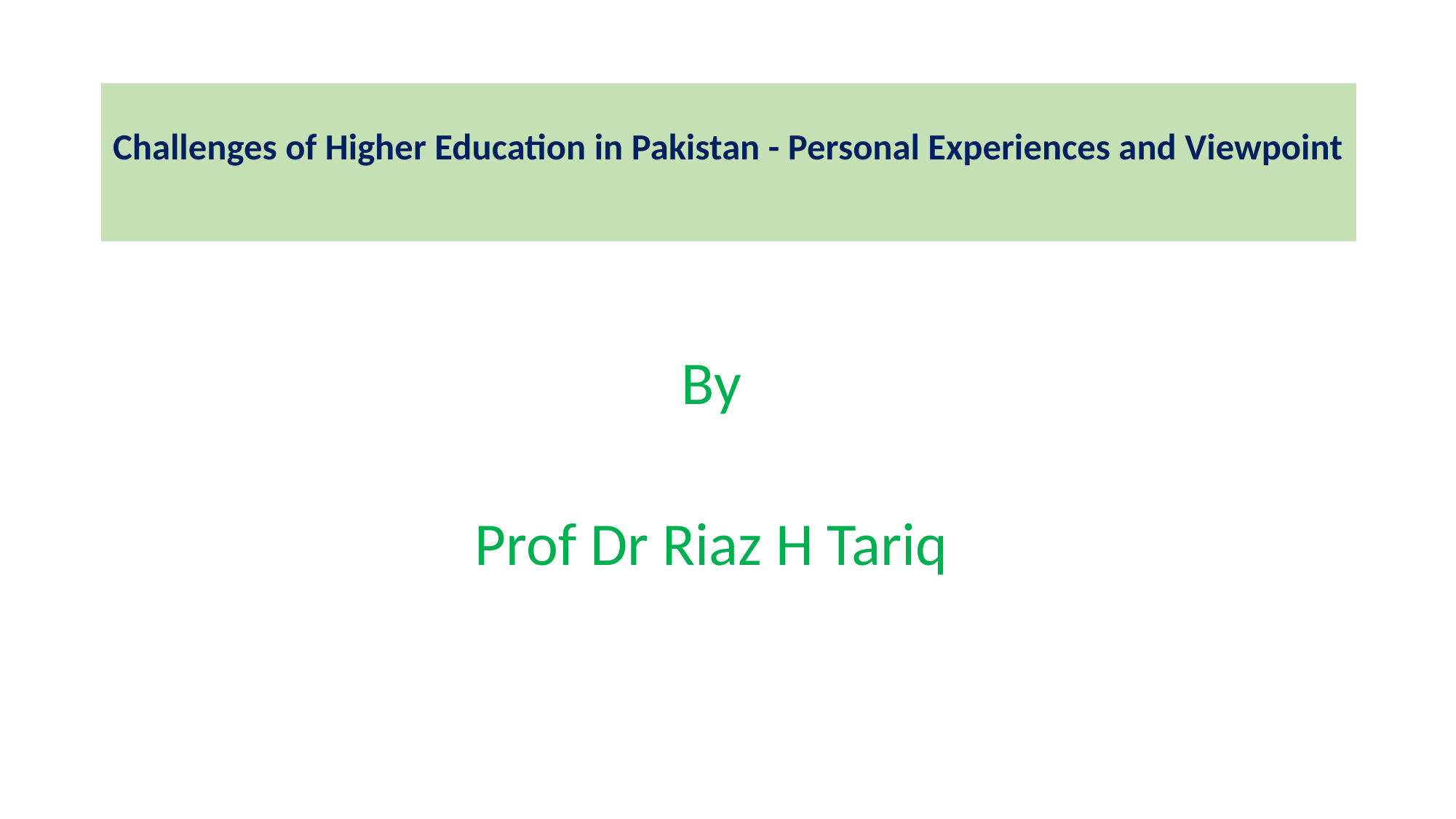

# Challenges of Higher Education in Pakistan - Personal Experiences and Viewpoint
By

Prof Dr Riaz H Tariq